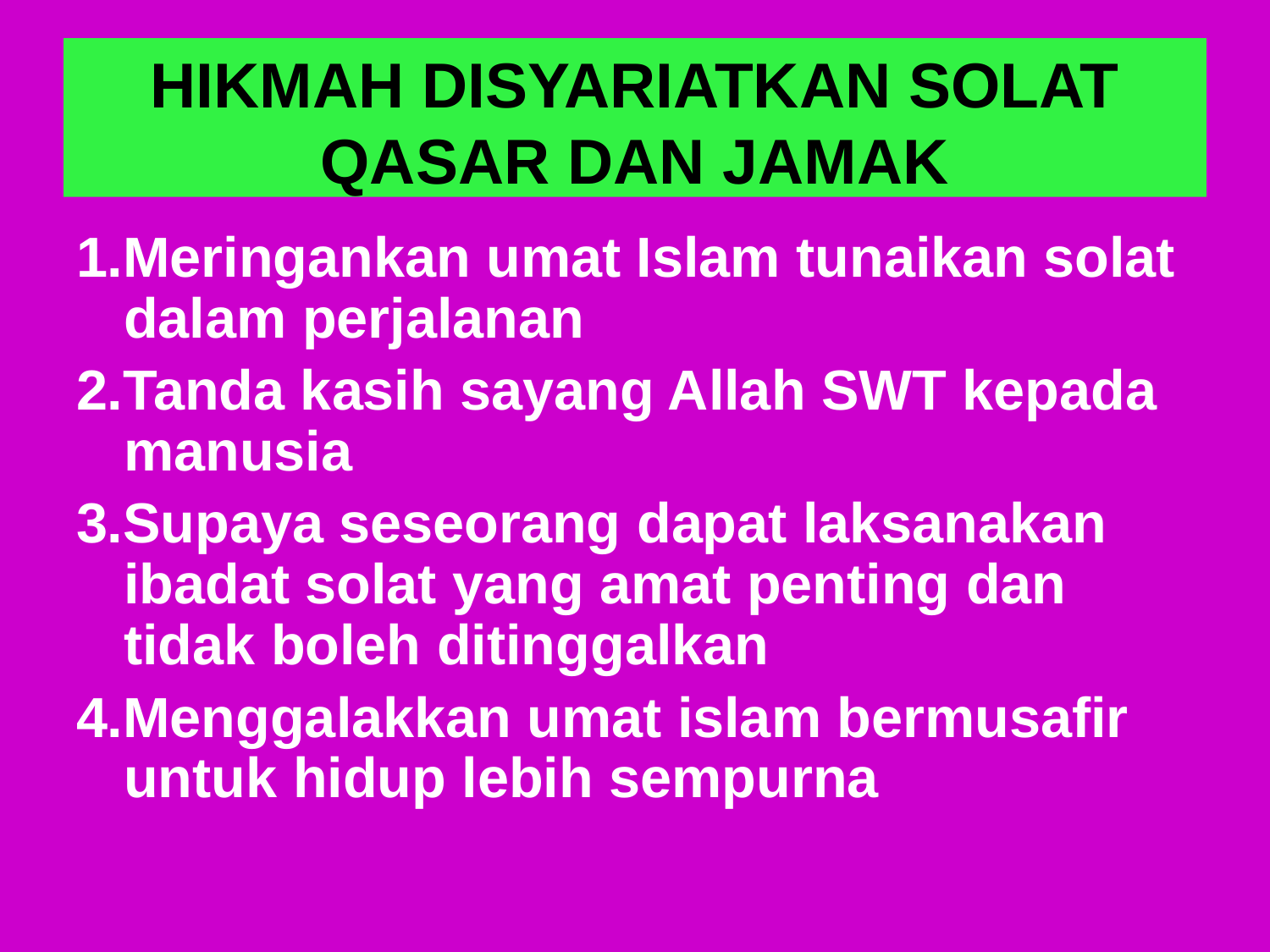

# HIKMAH DISYARIATKAN SOLAT QASAR DAN JAMAK
1.Meringankan umat Islam tunaikan solat dalam perjalanan
2.Tanda kasih sayang Allah SWT kepada manusia
3.Supaya seseorang dapat laksanakan ibadat solat yang amat penting dan tidak boleh ditinggalkan
4.Menggalakkan umat islam bermusafir untuk hidup lebih sempurna